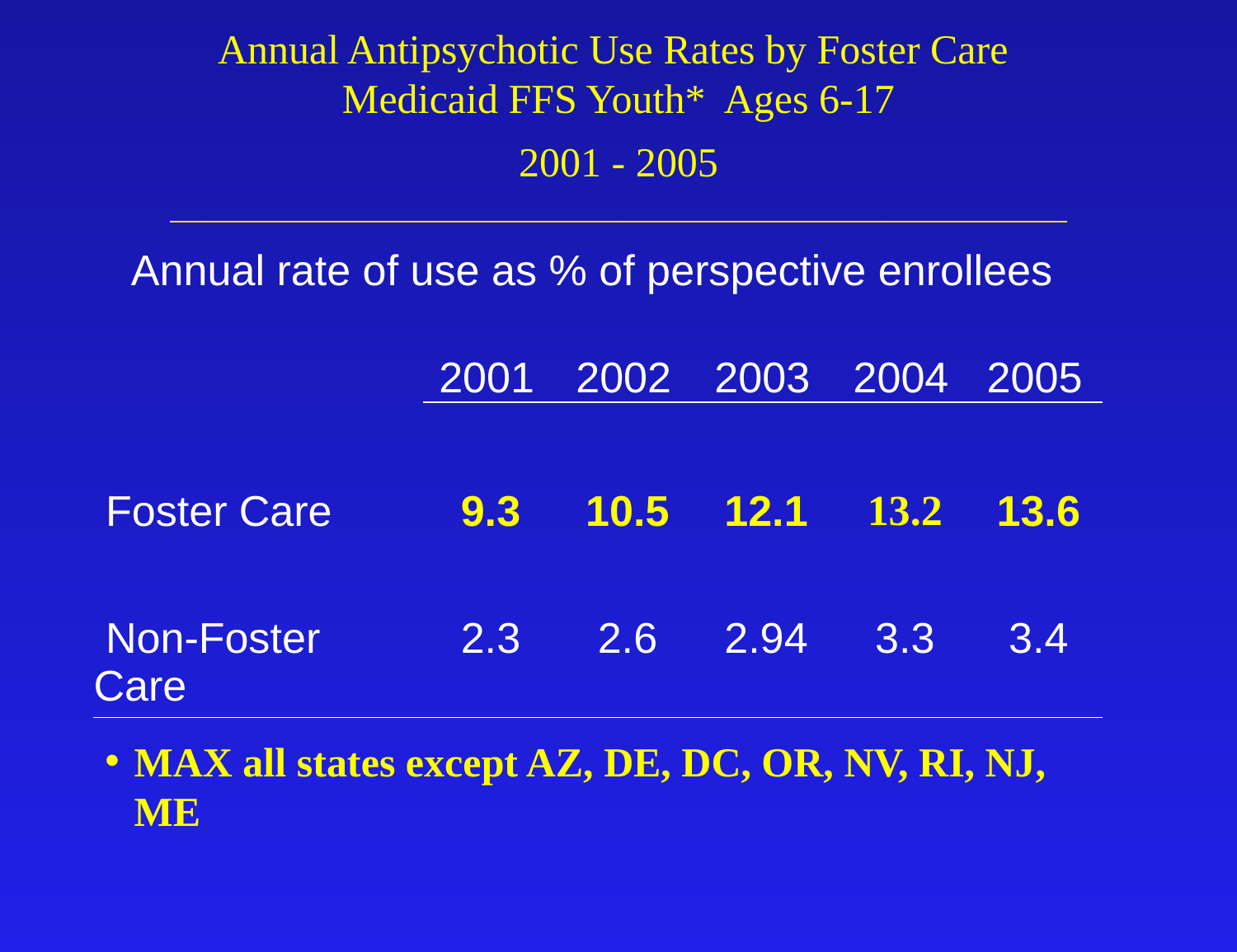

Annual Antipsychotic Use Rates by Foster Care
Medicaid FFS Youth*  Ages 6-17
2001 - 2005 __________________________________________________________
| Annual rate of use as % of perspective enrollees |  |  |  |  |  |
| --- | --- | --- | --- | --- | --- |
|  | 2001 | 2002 | 2003 | 2004 | 2005 |
|  |  |  |  |  |  |
| Foster Care | 9.3 | 10.5 | 12.1 | 13.2 | 13.6 |
| Non-Foster Care | 2.3 | 2.6 | 2.94 | 3.3 | 3.4 |
MAX all states except AZ, DE, DC, OR, NV, RI, NJ, ME